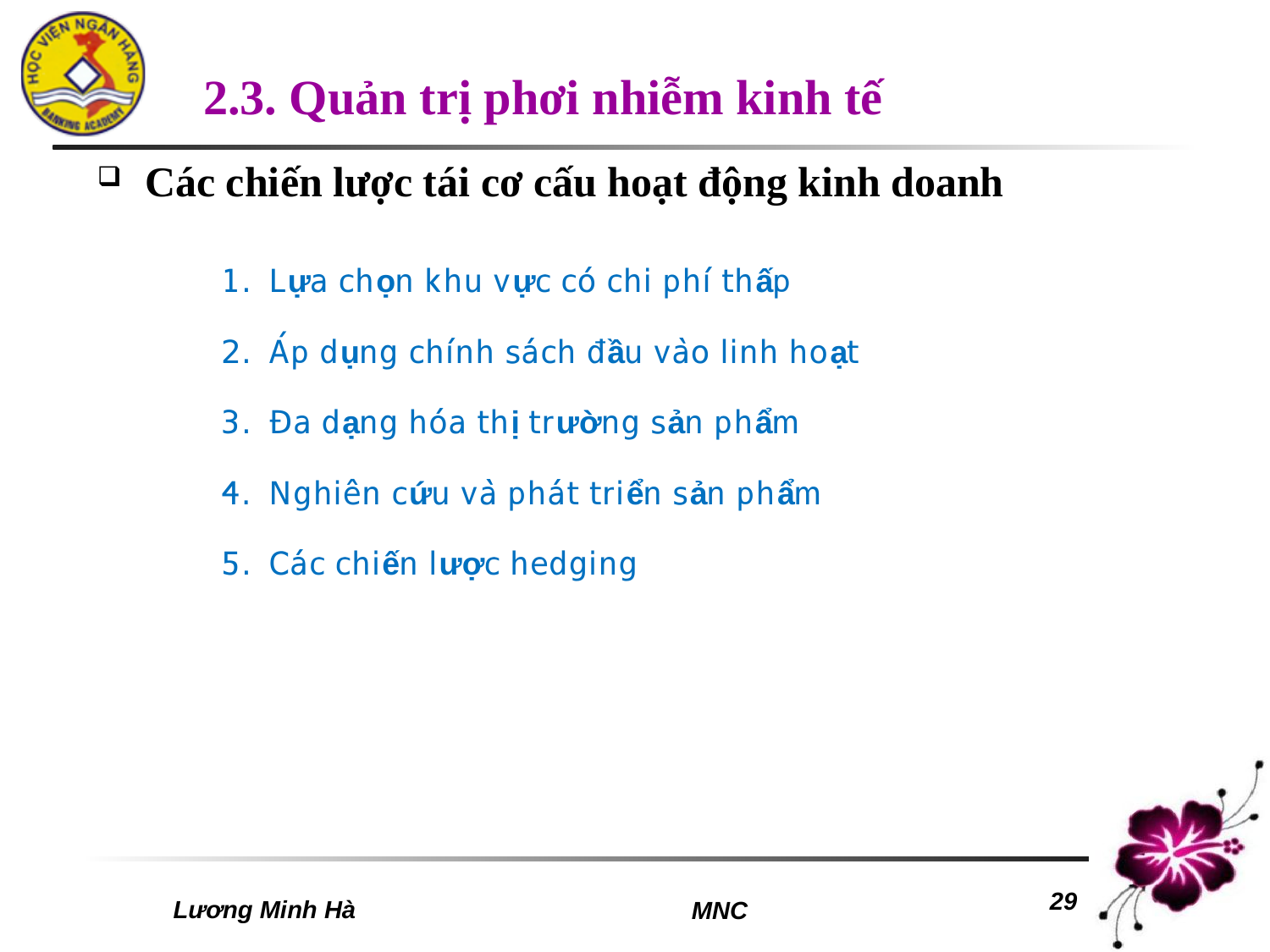

# 2.3. Quản trị phơi nhiễm kinh tế
Các chiến lược tái cơ cấu hoạt động kinh doanh
Lựa chọn khu vực có chi phí thấp
Áp dụng chính sách đầu vào linh hoạt
Đa dạng hóa thị trường sản phẩm
Nghiên cứu và phát triển sản phẩm
Các chiến lược hedging
Lương Minh Hà